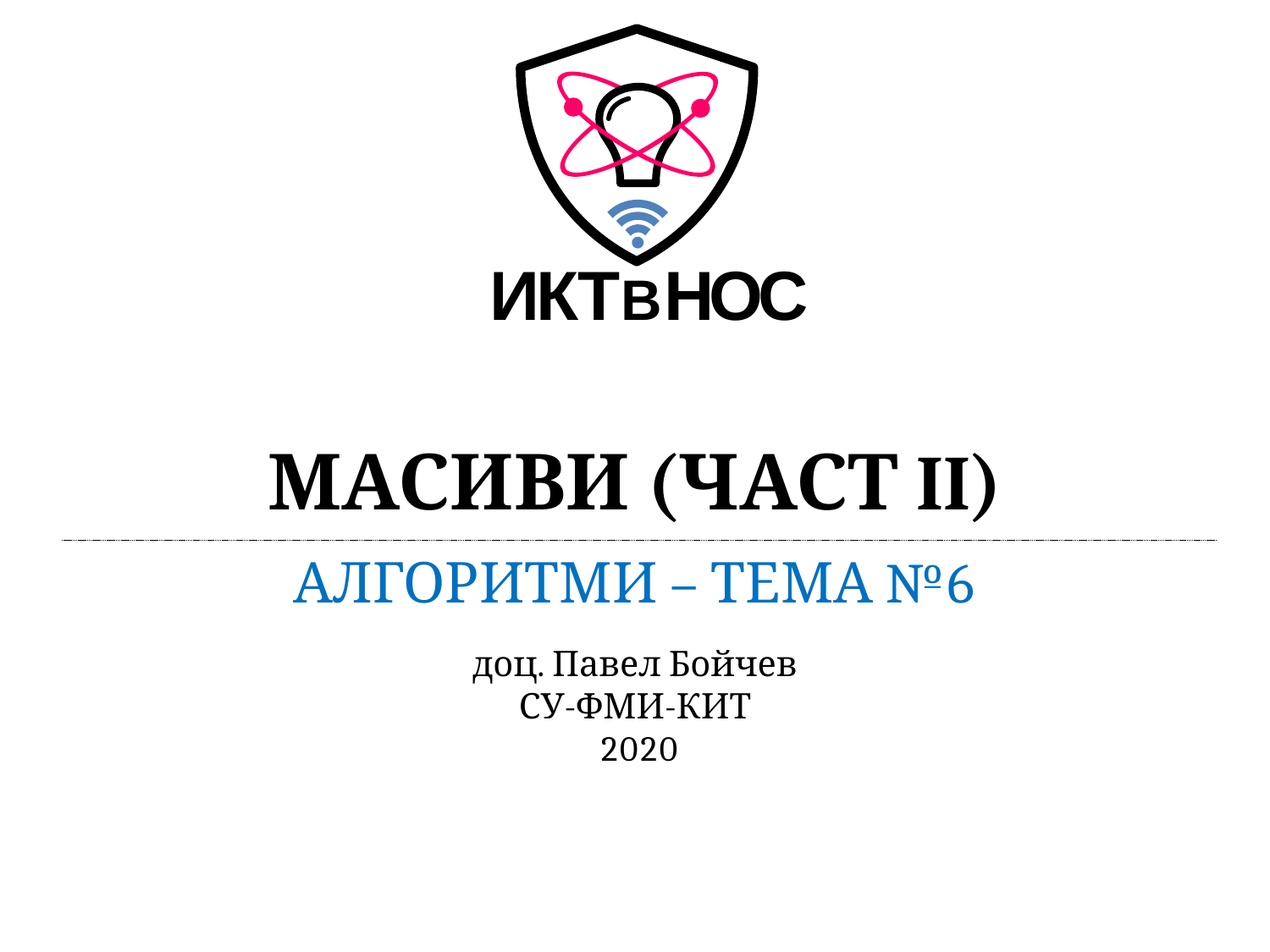

# Масиви (част II)
Алгоритми – тема №6